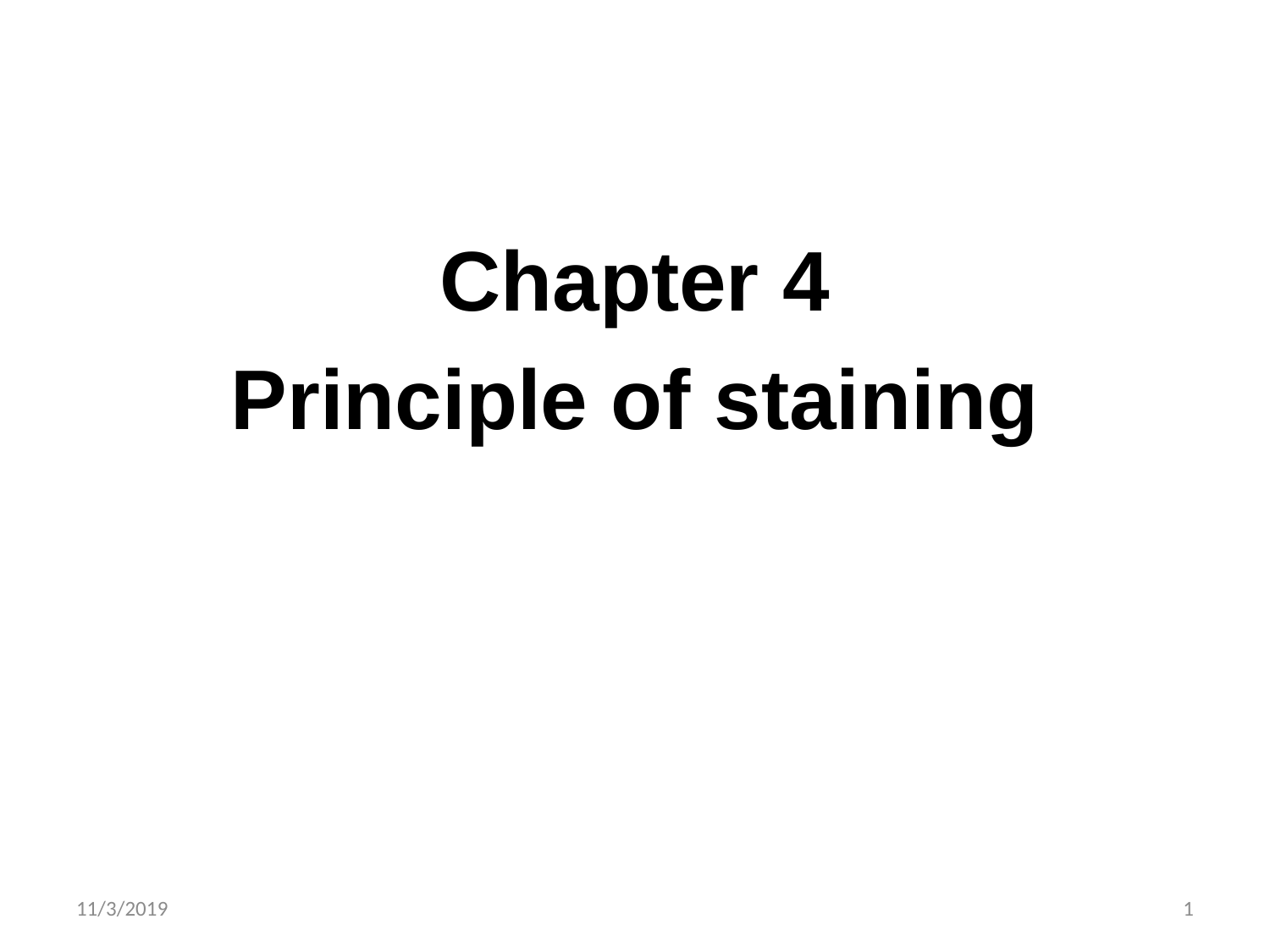

#

Chapter 4
Principle of staining
11/3/2019
1